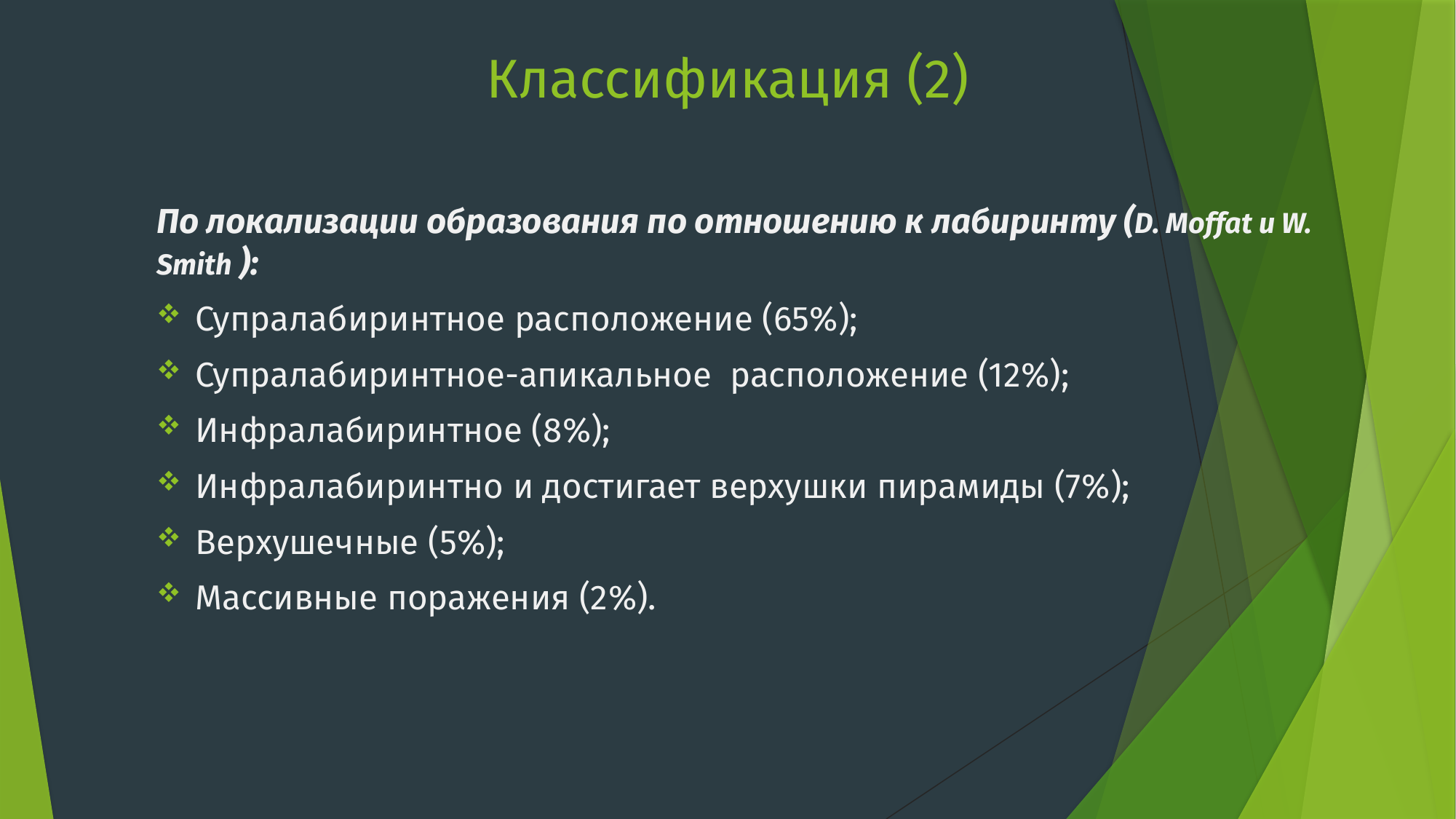

# Классификация (2)
По локализации образования пo отношению к лабиринту (D. Moffat и W. Smith ):
Супралабиринтное расположение (65%);
Супралабиринтное-апикальное  расположение (12%);
Инфралабиринтное (8%);
Инфралабиринтно и достигает верхушки пирамиды (7%);
Верхушечные (5%);
Массивные поражения (2%).